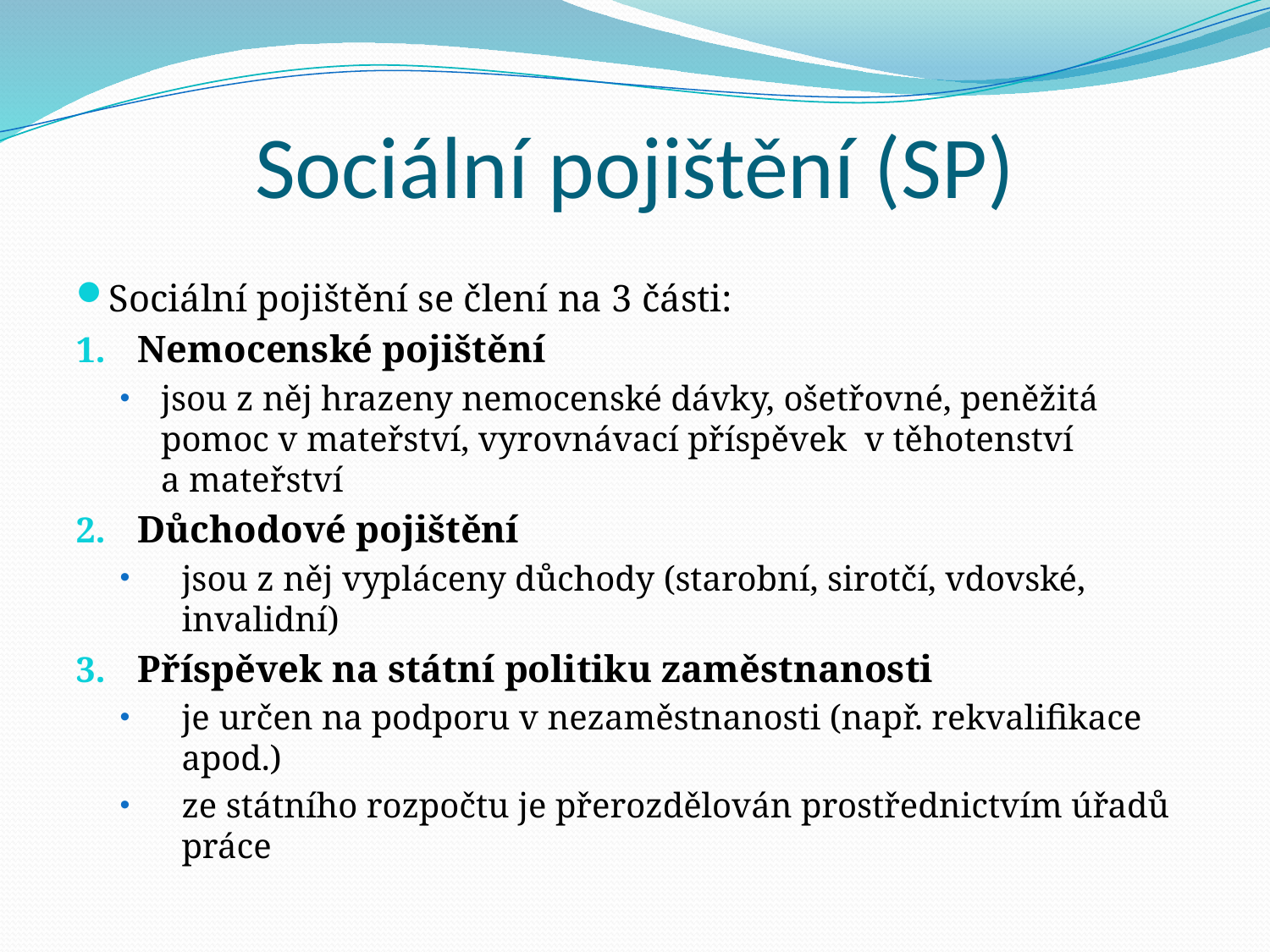

# Sociální pojištění (SP)
Sociální pojištění se člení na 3 části:
Nemocenské pojištění
jsou z něj hrazeny nemocenské dávky, ošetřovné, peněžitá pomoc v mateřství, vyrovnávací příspěvek  v těhotenství
a mateřství
Důchodové pojištění
jsou z něj vypláceny důchody (starobní, sirotčí, vdovské, invalidní)
Příspěvek na státní politiku zaměstnanosti
je určen na podporu v nezaměstnanosti (např. rekvalifikace  apod.)
ze státního rozpočtu je přerozdělován prostřednictvím úřadů práce